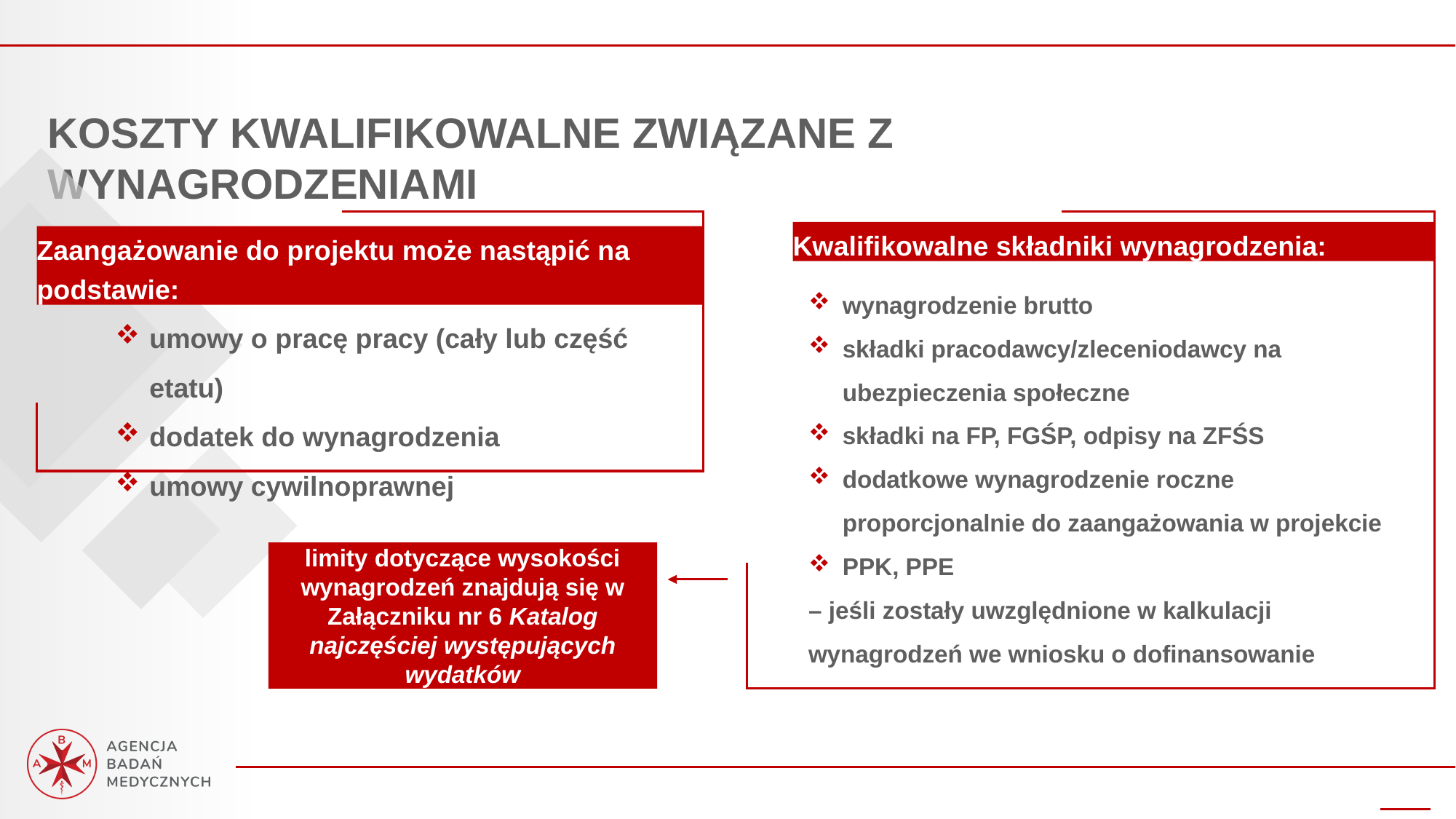

KOSZTY KWALIFIKOWALNE ZWIĄZANE Z WYNAGRODZENIAMI

Kwalifikowalne składniki wynagrodzenia:
Zaangażowanie do projektu może nastąpić na podstawie:
wynagrodzenie brutto
składki pracodawcy/zleceniodawcy na ubezpieczenia społeczne
składki na FP, FGŚP, odpisy na ZFŚS
dodatkowe wynagrodzenie roczne proporcjonalnie do zaangażowania w projekcie
PPK, PPE
– jeśli zostały uwzględnione w kalkulacji wynagrodzeń we wniosku o dofinansowanie

umowy o pracę pracy (cały lub część etatu)
dodatek do wynagrodzenia
umowy cywilnoprawnej

limity dotyczące wysokości wynagrodzeń znajdują się w Załączniku nr 6 Katalog najczęściej występujących wydatków